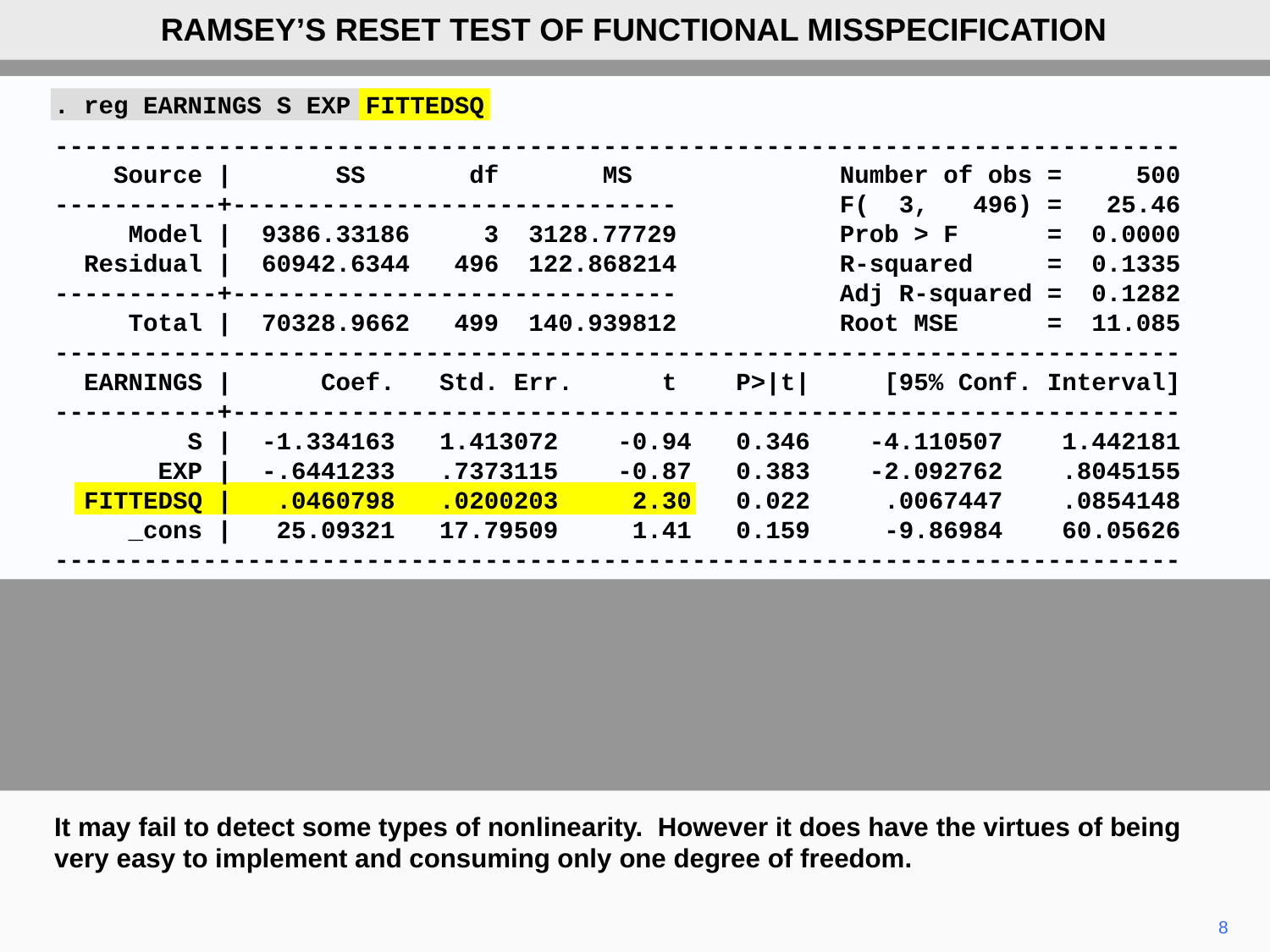

RAMSEY’S RESET TEST OF FUNCTIONAL MISSPECIFICATION

. reg EARNINGS S EXP FITTEDSQ
----------------------------------------------------------------------------
    Source |       SS       df       MS              Number of obs =     500
-----------+------------------------------           F(  3,   496) =   25.46
     Model |  9386.33186     3  3128.77729           Prob > F      =  0.0000
  Residual |  60942.6344   496  122.868214           R-squared     =  0.1335
-----------+------------------------------           Adj R-squared =  0.1282
     Total |  70328.9662   499  140.939812           Root MSE      =  11.085
----------------------------------------------------------------------------
  EARNINGS |      Coef.   Std. Err.      t    P>|t|     [95% Conf. Interval]
-----------+----------------------------------------------------------------
         S |  -1.334163   1.413072    -0.94   0.346    -4.110507    1.442181
       EXP |  -.6441233   .7373115    -0.87   0.383    -2.092762    .8045155
  FITTEDSQ |   .0460798   .0200203     2.30   0.022     .0067447    .0854148
     _cons |   25.09321   17.79509     1.41   0.159     -9.86984    60.05626
----------------------------------------------------------------------------

It may fail to detect some types of nonlinearity.  However it does have the virtues of being very easy to implement and consuming only one degree of freedom.
8